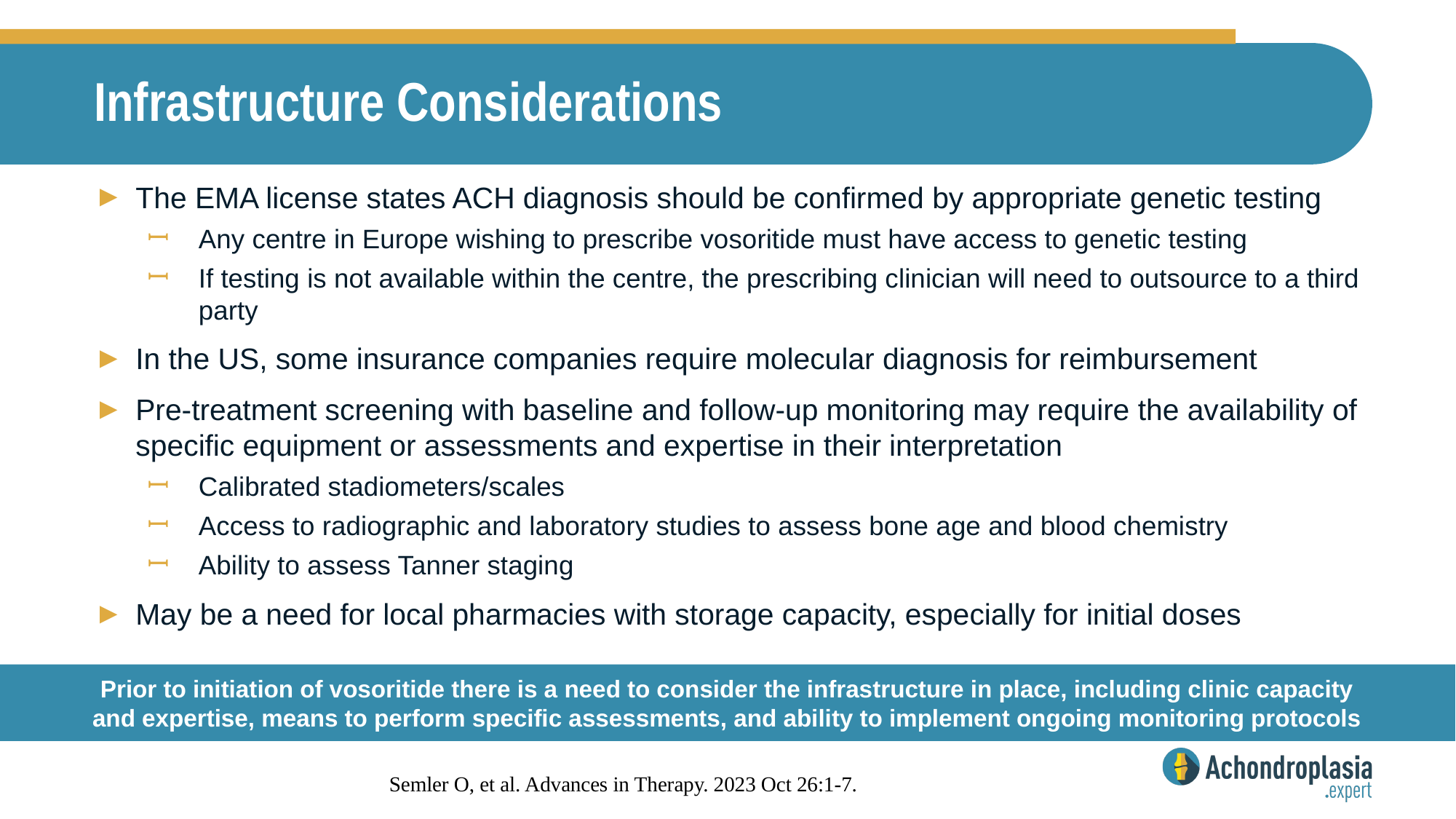

# Infrastructure Considerations
The EMA license states ACH diagnosis should be confirmed by appropriate genetic testing
Any centre in Europe wishing to prescribe vosoritide must have access to genetic testing
If testing is not available within the centre, the prescribing clinician will need to outsource to a third party
In the US, some insurance companies require molecular diagnosis for reimbursement
Pre-treatment screening with baseline and follow-up monitoring may require the availability of specific equipment or assessments and expertise in their interpretation
Calibrated stadiometers/scales
Access to radiographic and laboratory studies to assess bone age and blood chemistry
Ability to assess Tanner staging
May be a need for local pharmacies with storage capacity, especially for initial doses
Prior to initiation of vosoritide there is a need to consider the infrastructure in place, including clinic capacity and expertise, means to perform specific assessments, and ability to implement ongoing monitoring protocols
Semler O, et al. Advances in Therapy. 2023 Oct 26:1-7.